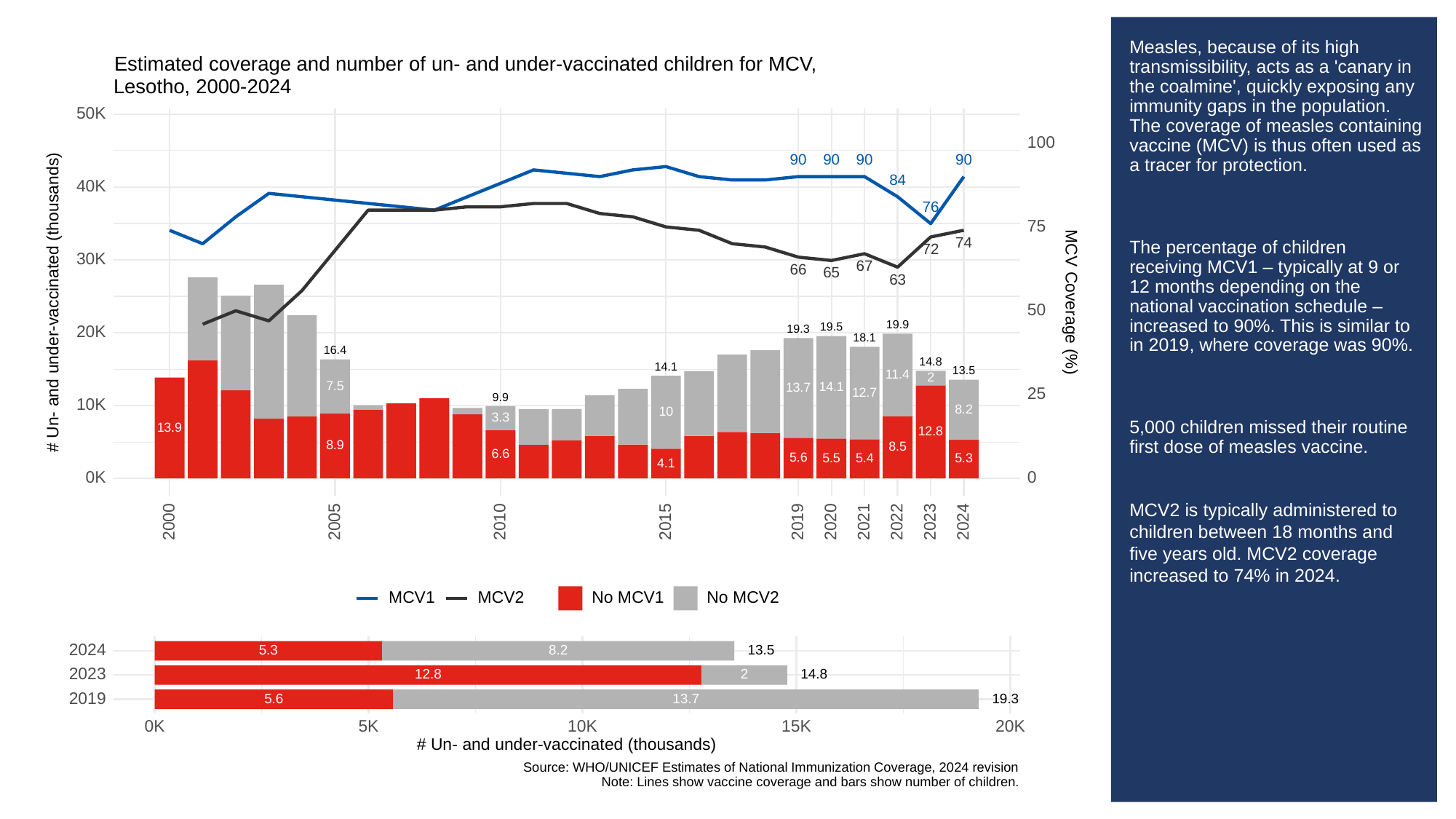

# Measles, because of its high transmissibility, acts as a 'canary in the coalmine', quickly exposing any immunity gaps in the population. The coverage of measles containing vaccine (MCV) is thus often used as a tracer for protection.

The percentage of children receiving MCV1 – typically at 9 or 12 months depending on the national vaccination schedule – increased to 90%. This is similar to in 2019, where coverage was 90%.

5,000 children missed their routine first dose of measles vaccine.

MCV2 is typically administered to children between 18 months and five years old. MCV2 coverage increased to 74% in 2024.

Estimated coverage and number of un- and under-vaccinated children for MCV,
Lesotho, 2000-2024
50K

100

90
90
90
90

84
40K

76

75

74
72
30K

67
66
65
63

# Un- and under-vaccinated (thousands)
MCV Coverage (%)

50

19.9
19.5
19.3
20K

18.1

16.4

14.8

14.1
13.5

11.4

2

7.5
14.1
13.7

12.7
25

9.9

10K

8.2

10

3.3

13.9
12.8

8.9

8.5

6.6
5.6
5.5
5.4
5.3
4.1
0K
0

2023
2000
2005
2010
2015
2019
2020
2021
2022
2024

MCV1
MCV2
No MCV1
No MCV2

2024
5.3
13.5
8.2

2023
12.8
14.8
2

2019
13.7
19.3
5.6

0K
10K
15K
20K
5K
# Un- and under-vaccinated (thousands)
Source: WHO/UNICEF Estimates of National Immunization Coverage, 2024 revision
Note: Lines show vaccine coverage and bars show number of children.